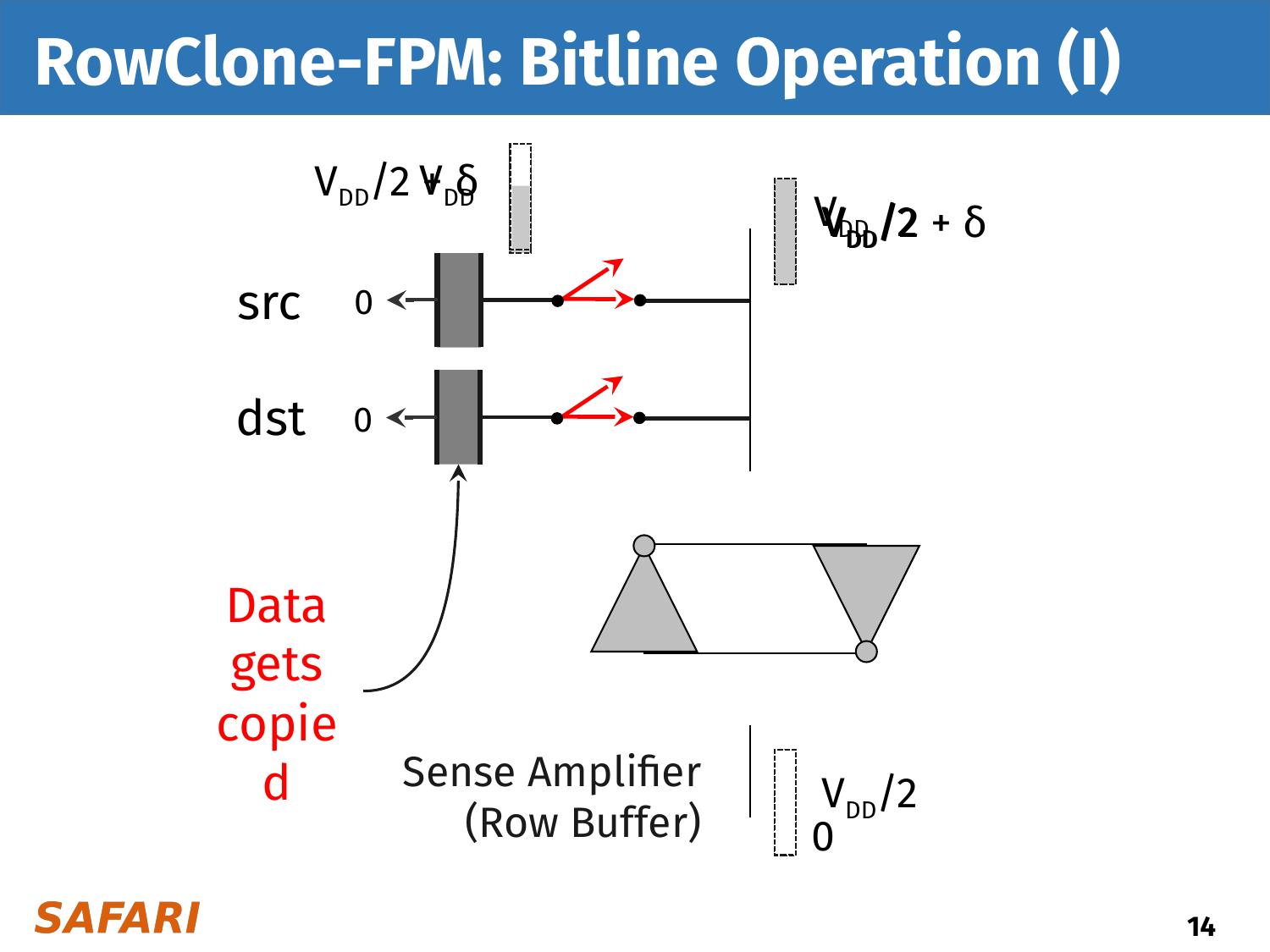

# RowClone-FPM: Bitline Operation (I)

VDD/2 + δ
VDD

VDD

VDD/2

VDD/2 + δ

0

src

0
dst

Data gets copied
Sense Amplifier
(Row Buffer)

VDD/2

0
14